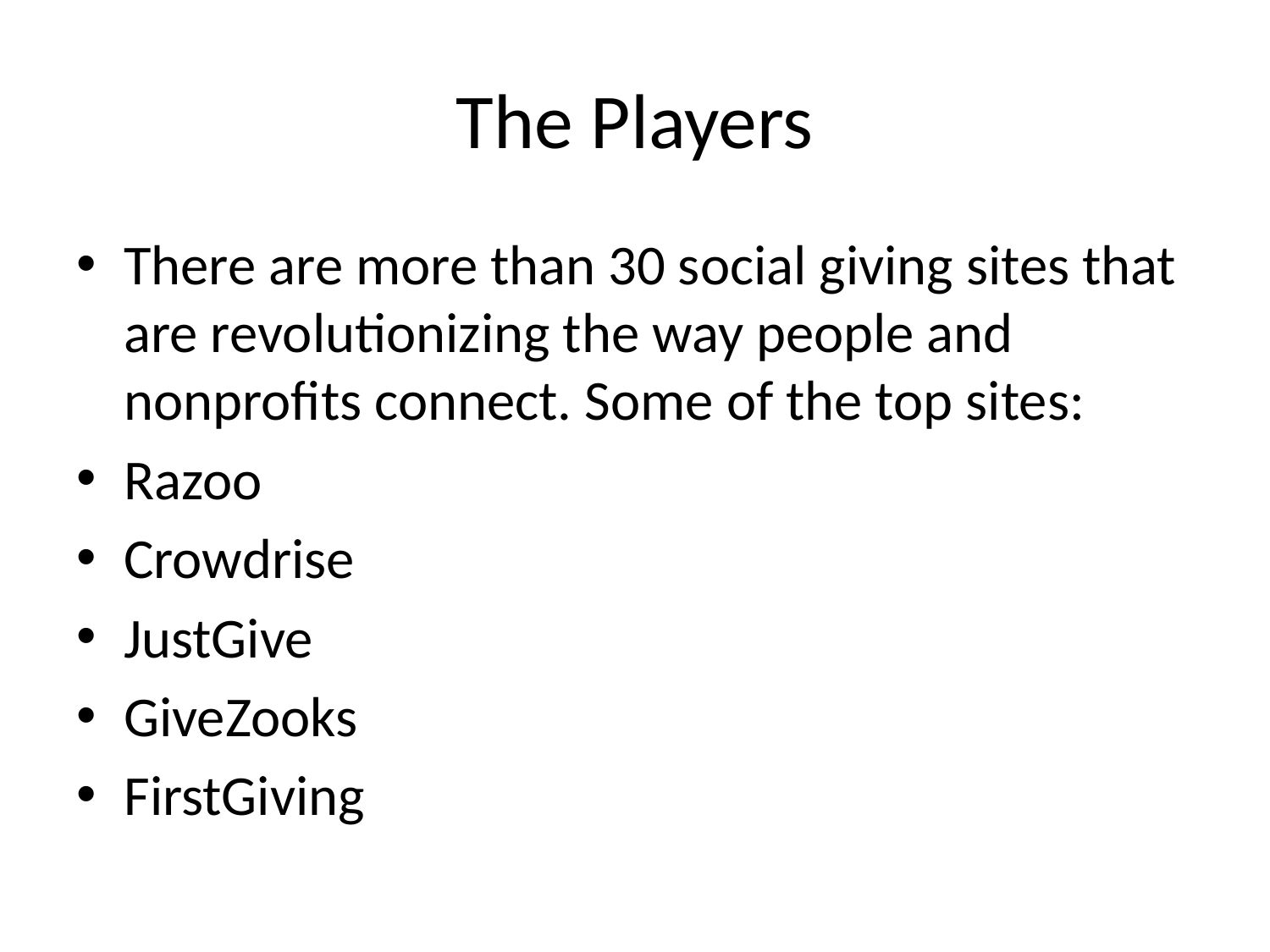

# The Players
There are more than 30 social giving sites that are revolutionizing the way people and nonprofits connect. Some of the top sites:
Razoo
Crowdrise
JustGive
GiveZooks
FirstGiving